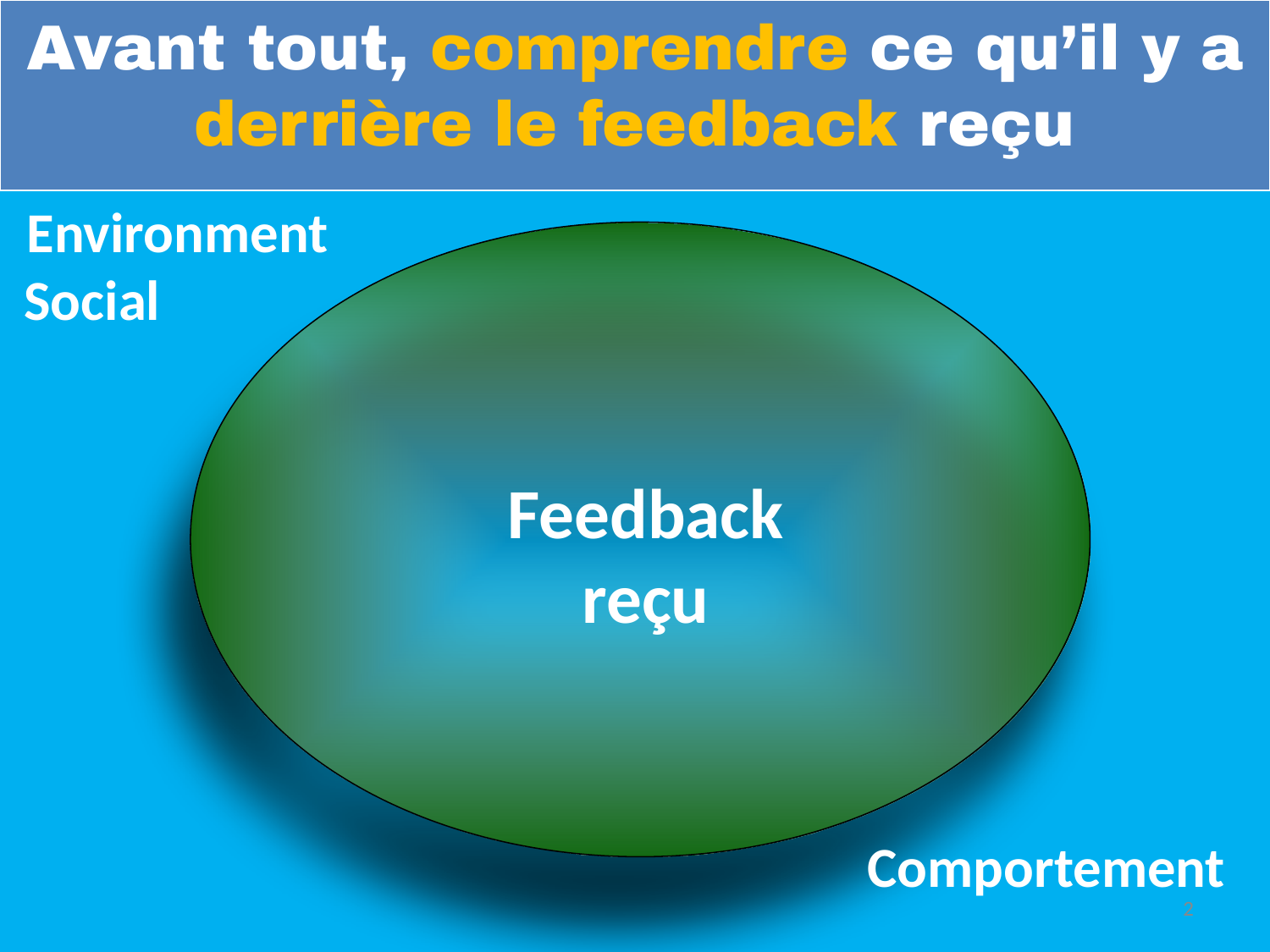

Avant tout, comprendre ce qu’il y a derrière le feedback reçu
#
Environment Social

Feedback reçu
Comportement
2